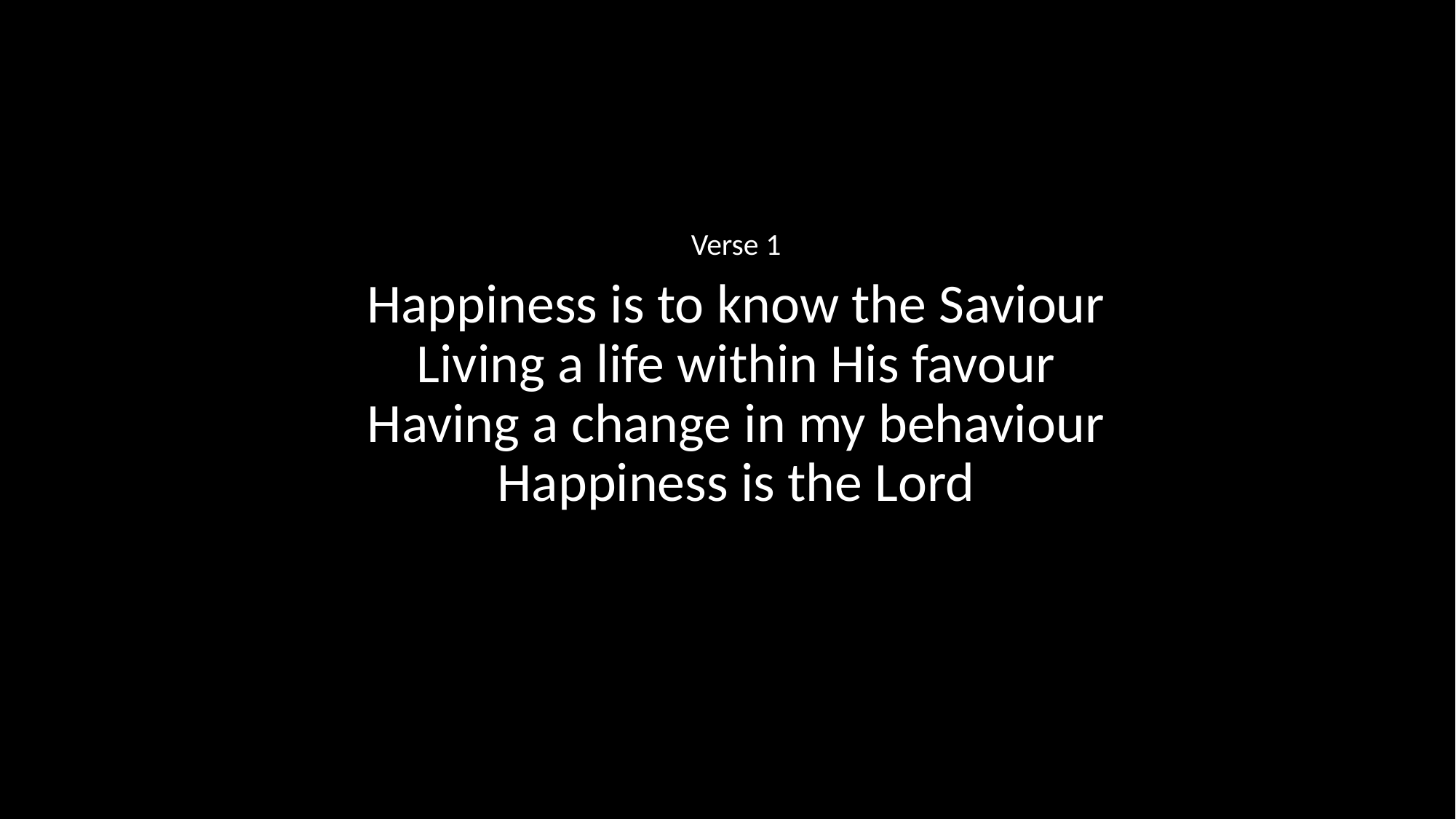

Verse 1
Happiness is to know the Saviour
Living a life within His favour
Having a change in my behaviour
Happiness is the Lord